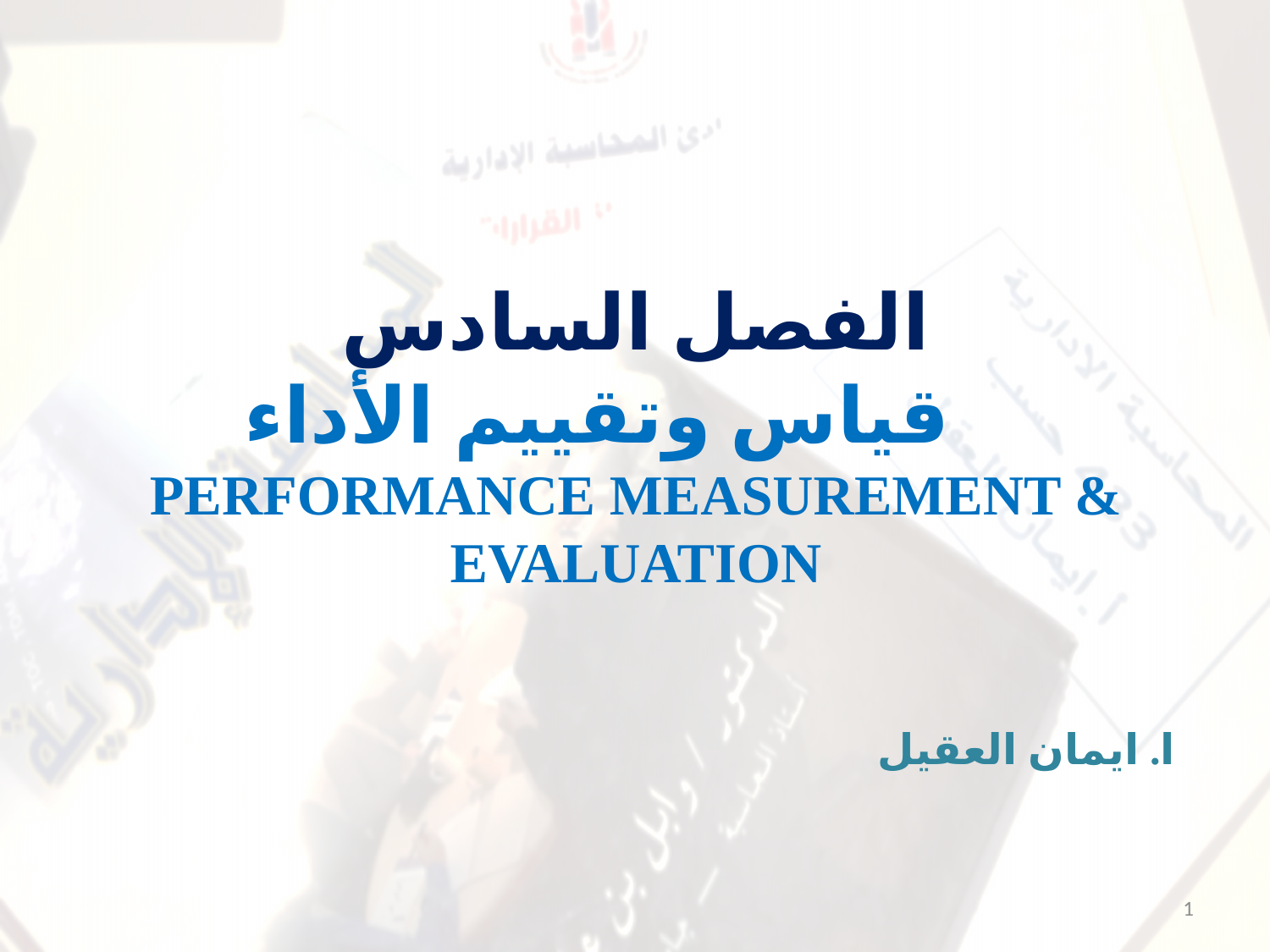

# الفصل السادس قياس وتقييم الأداء PERFORMANCE MEASUREMENT & EVALUATION ا. ايمان العقيل
1